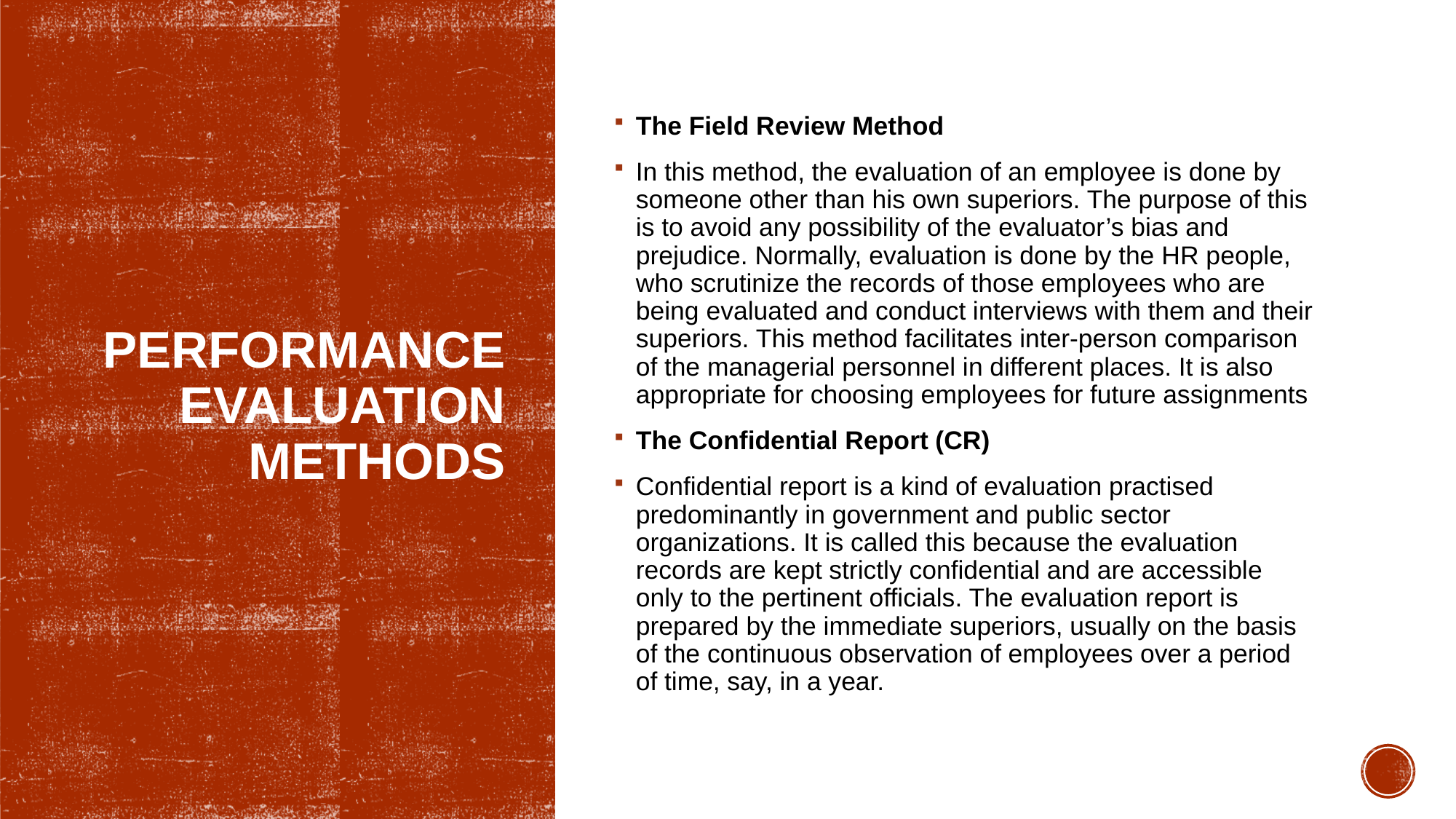

The Field Review Method
In this method, the evaluation of an employee is done by someone other than his own superiors. The purpose of this is to avoid any possibility of the evaluator’s bias and prejudice. Normally, evaluation is done by the HR people, who scrutinize the records of those employees who are being evaluated and conduct interviews with them and their superiors. This method facilitates inter-person comparison of the managerial personnel in different places. It is also appropriate for choosing employees for future assignments
The Confidential Report (CR)
Confidential report is a kind of evaluation practised predominantly in government and public sector organizations. It is called this because the evaluation records are kept strictly confidential and are accessible only to the pertinent officials. The evaluation report is prepared by the immediate superiors, usually on the basis of the continuous observation of employees over a period of time, say, in a year.
# Performance Evaluation Methods